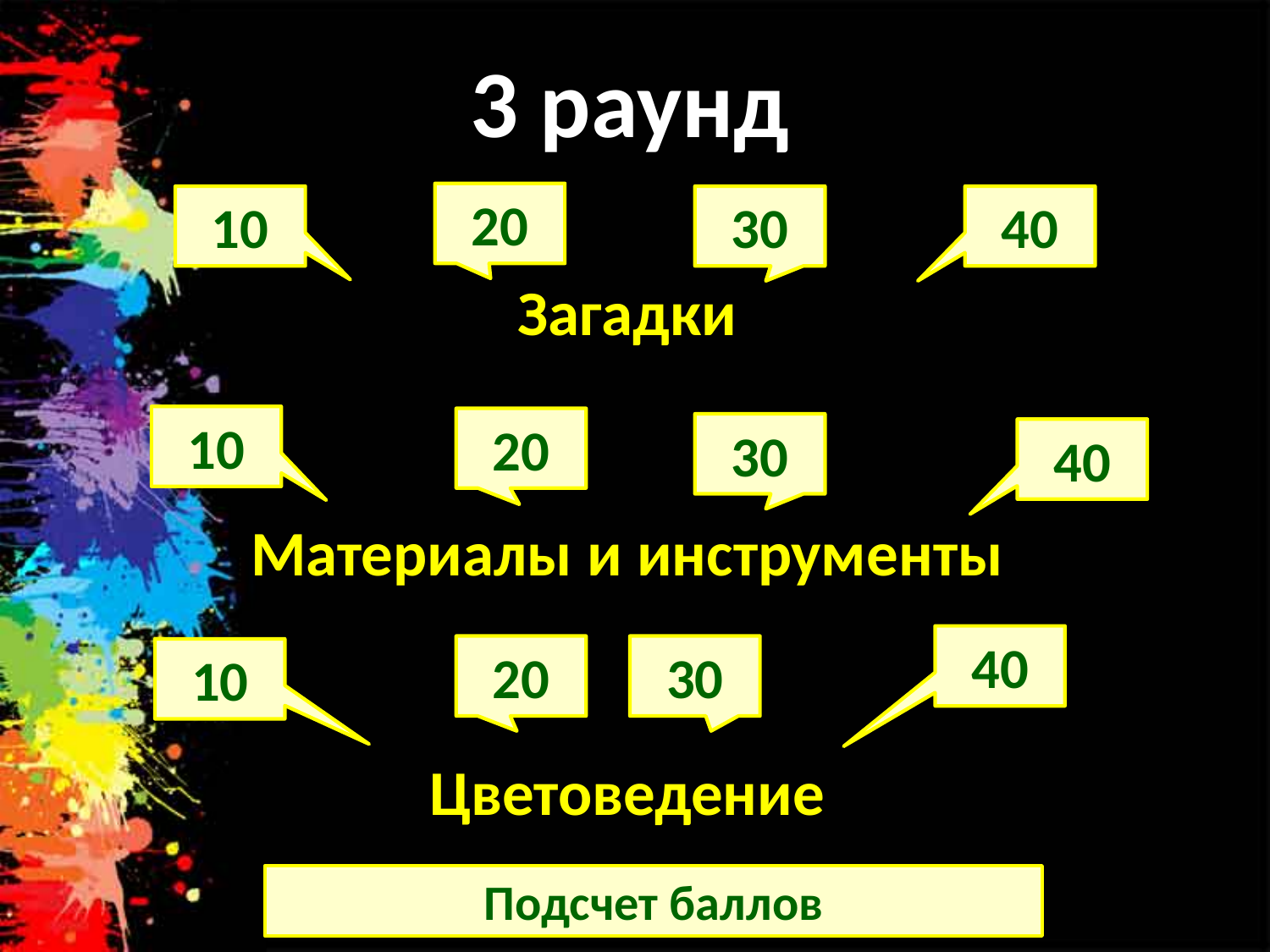

# 3 раунд
20
10
30
40
Загадки
10
20
30
40
Материалы и инструменты
40
20
30
10
Цветоведение
Подсчет баллов